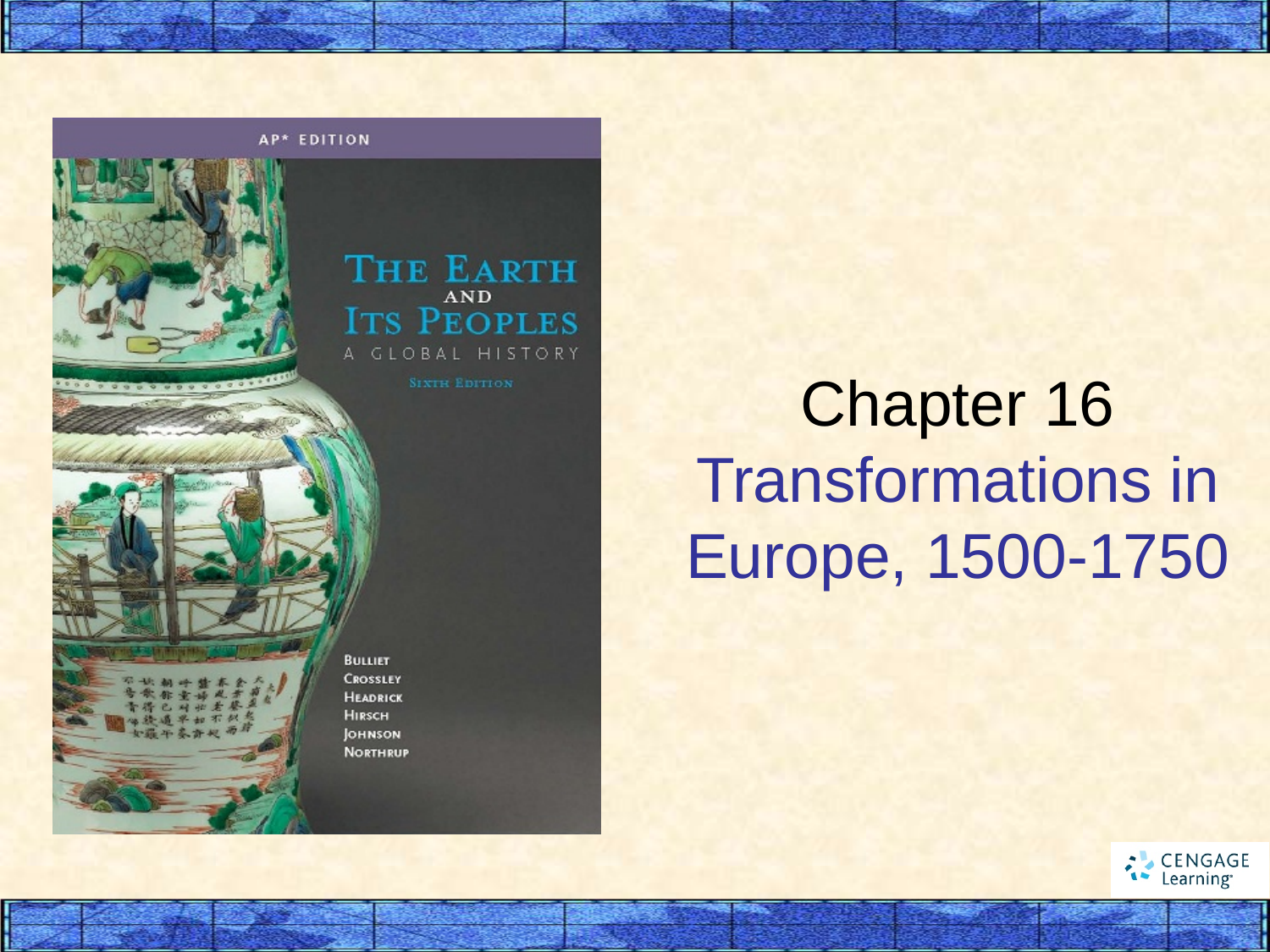

# Chapter 16 Transformations in Europe, 1500-1750